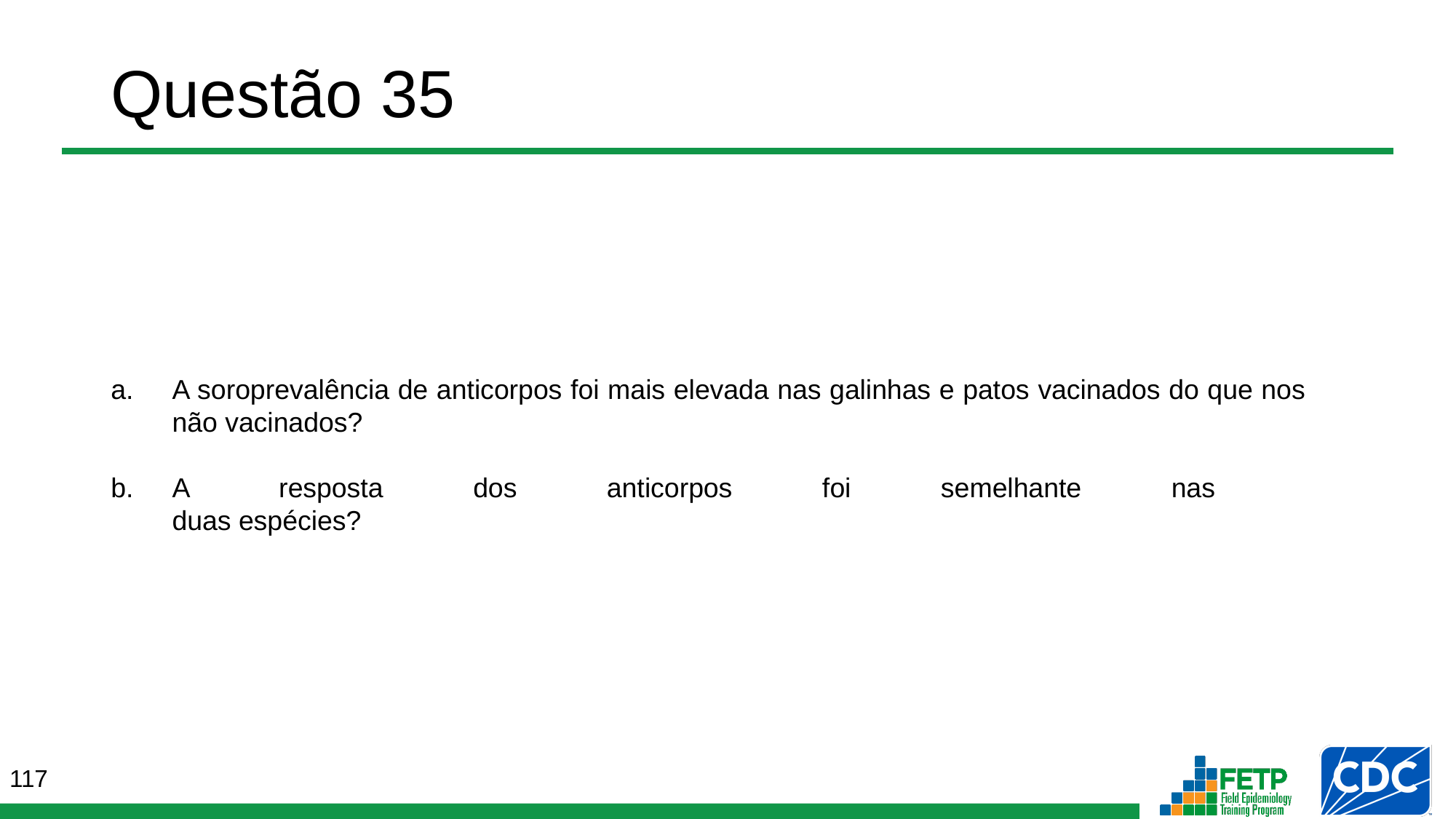

# Questão 35
A soroprevalência de anticorpos foi mais elevada nas galinhas e patos vacinados do que nos não vacinados?

A resposta dos anticorpos foi semelhante nas
duas espécies?